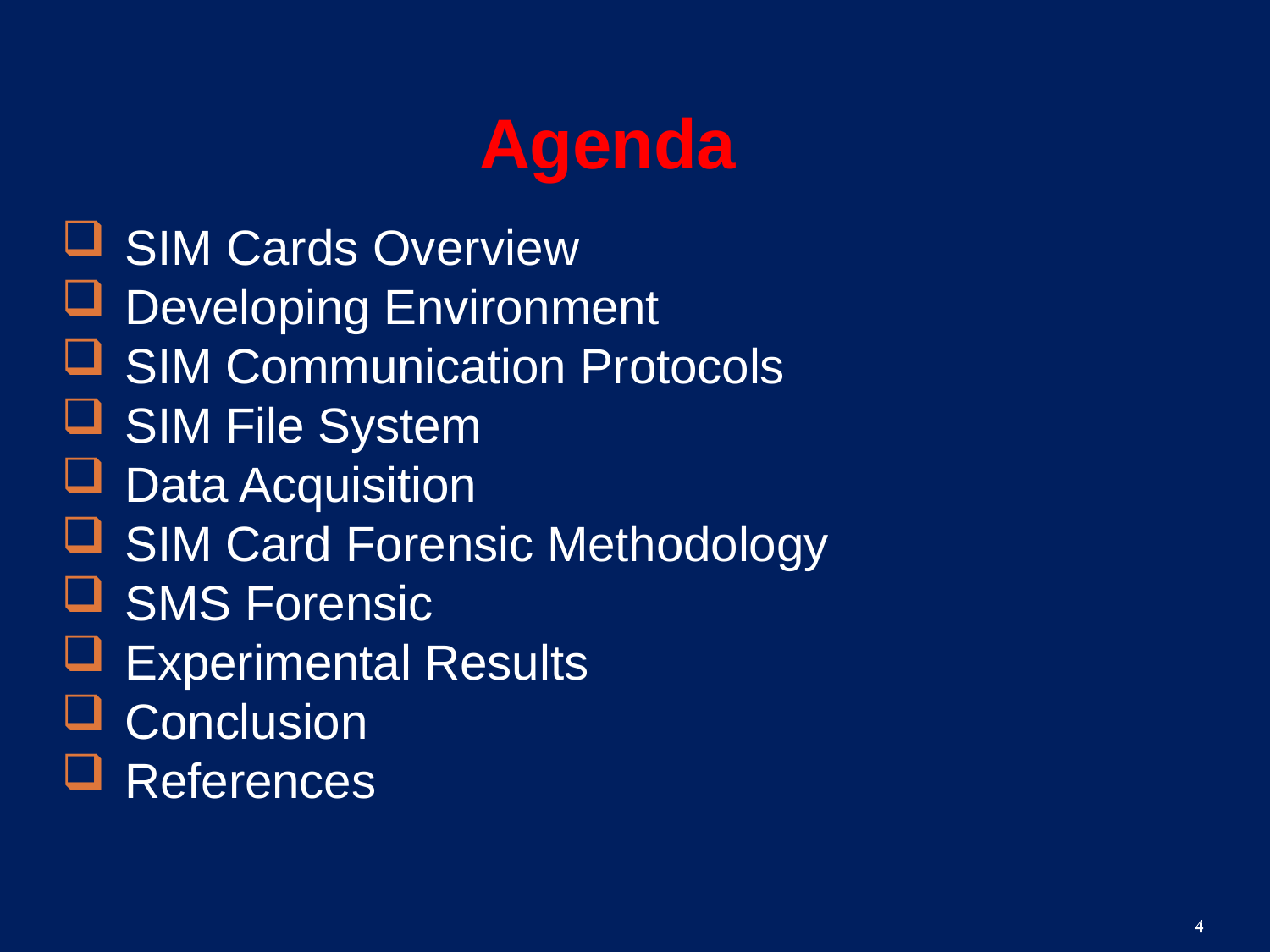

Agenda
SIM Cards Overview
Developing Environment
SIM Communication Protocols
SIM File System
Data Acquisition
SIM Card Forensic Methodology
SMS Forensic
Experimental Results
Conclusion
References